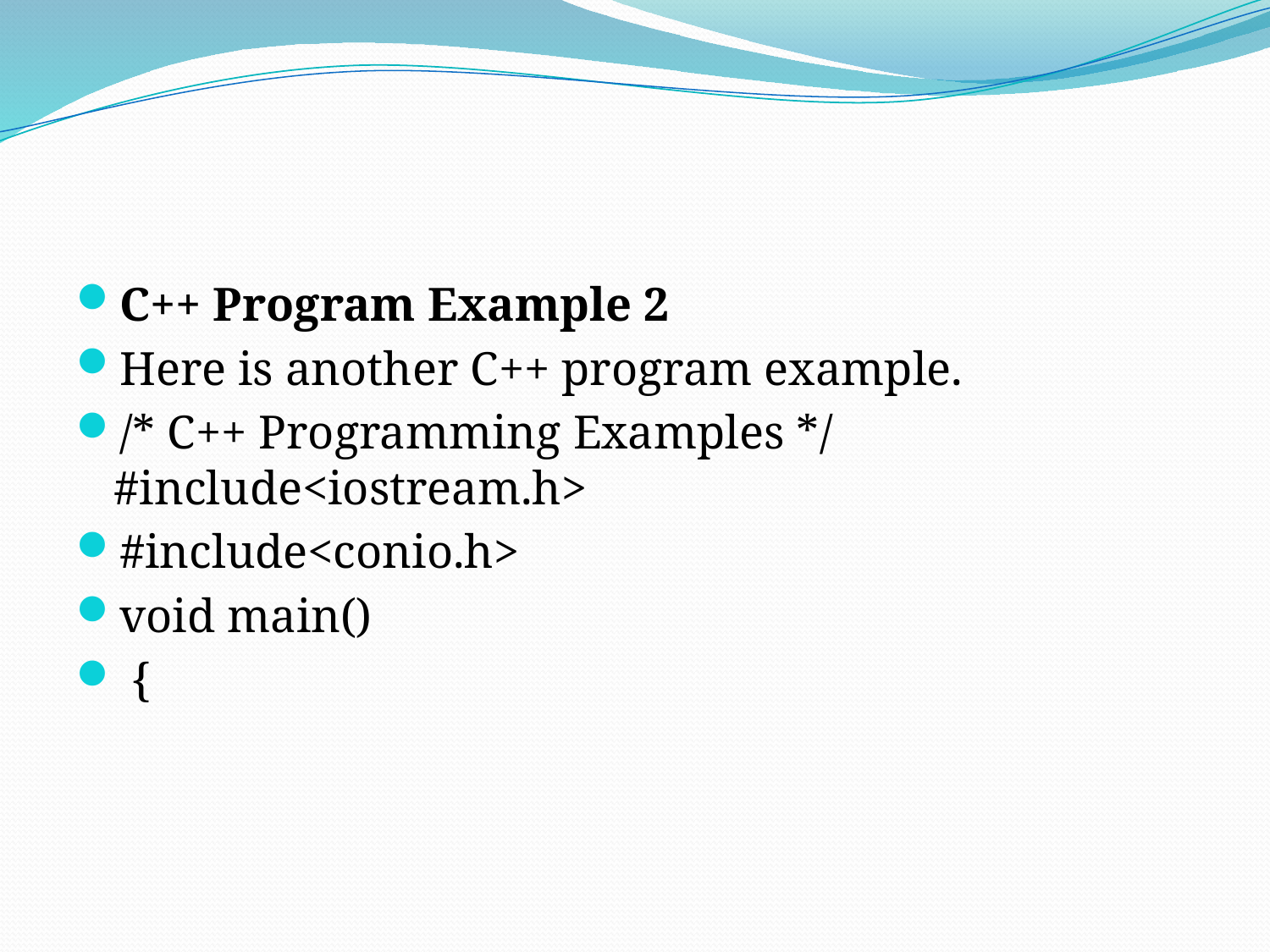

#
C++ Program Example 2
Here is another C++ program example.
/* C++ Programming Examples */ #include<iostream.h>
#include<conio.h>
void main()
 {